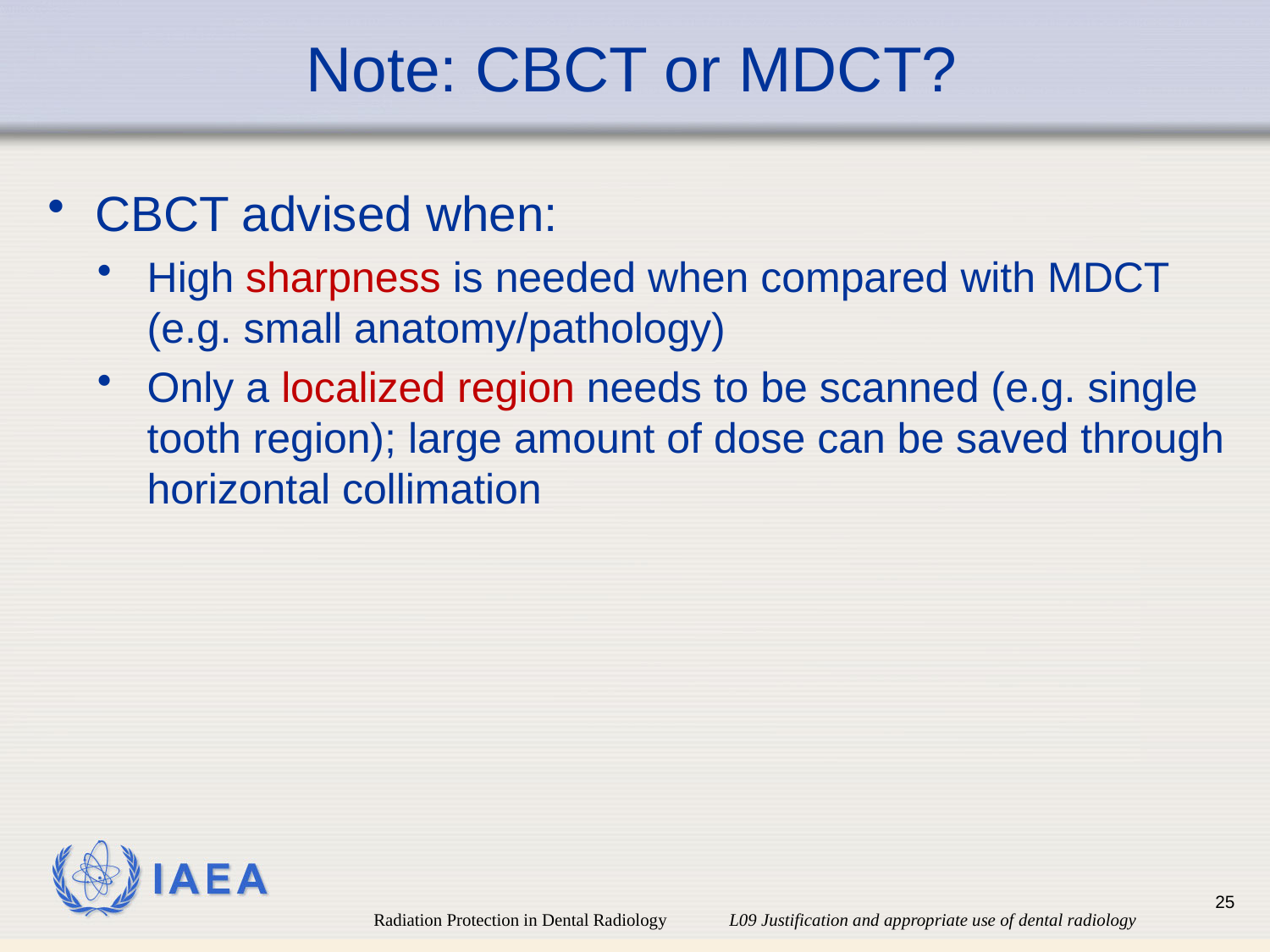

# Note: CBCT or MDCT?
CBCT advised when:
High sharpness is needed when compared with MDCT (e.g. small anatomy/pathology)
Only a localized region needs to be scanned (e.g. single tooth region); large amount of dose can be saved through horizontal collimation

25
Radiation Protection in Dental Radiology              L09 Justification and appropriate use of dental radiology